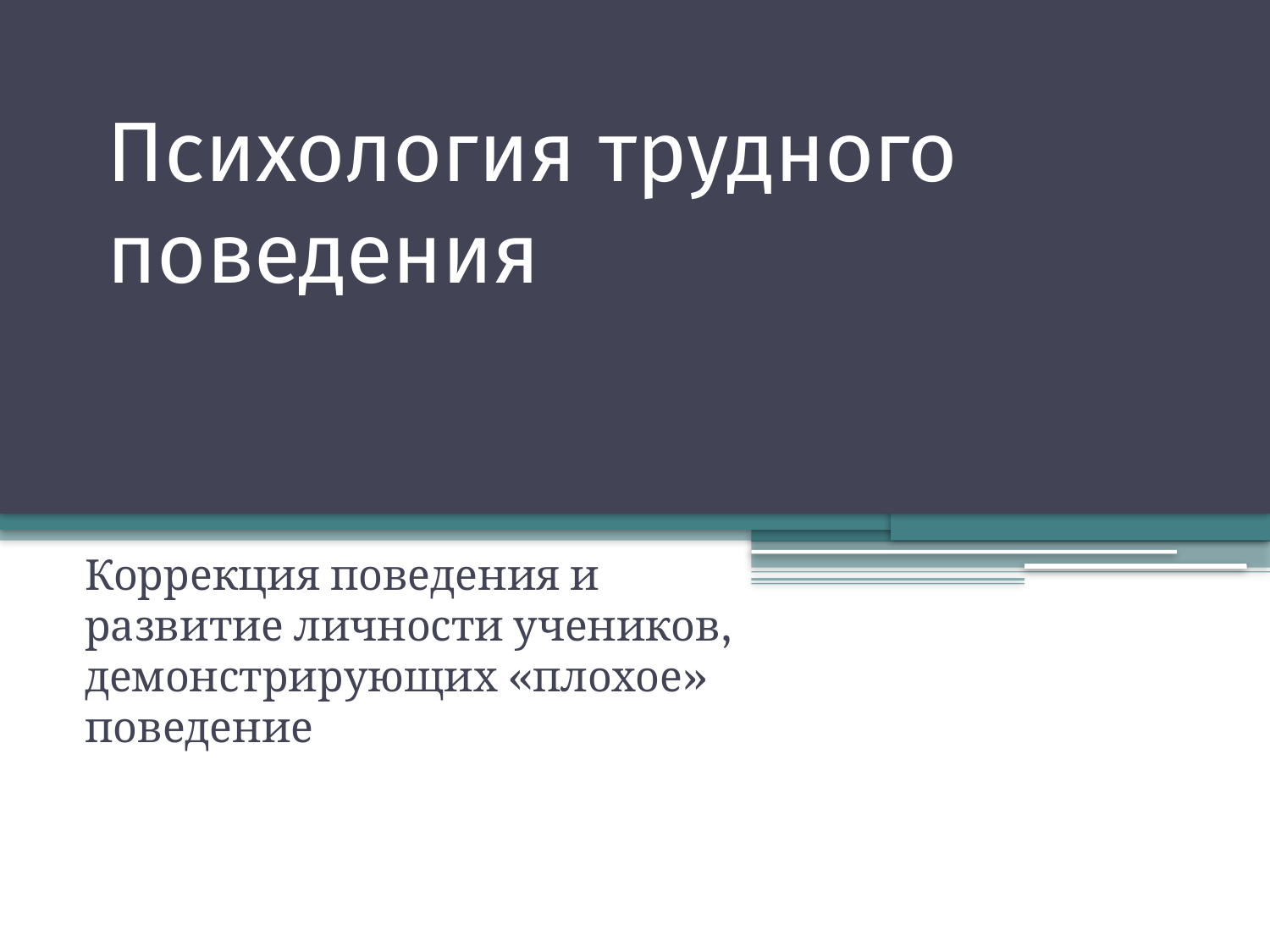

# Психология трудного поведения
Коррекция поведения и развитие личности учеников, демонстрирующих «плохое» поведение